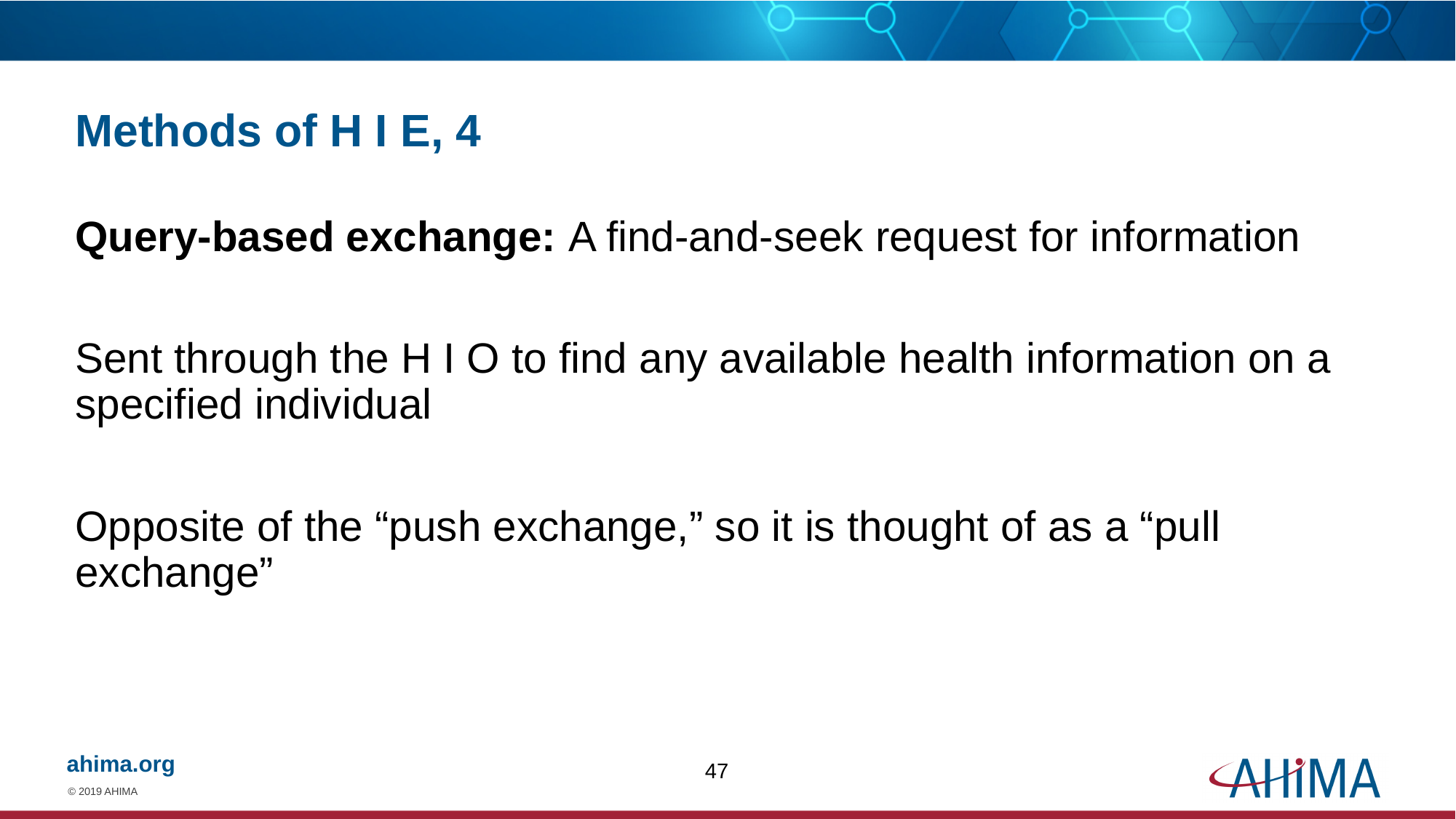

# Methods of H I E, 4
Query-based exchange: A find-and-seek request for information

Sent through the H I O to find any available health information on a specified individual

Opposite of the “push exchange,” so it is thought of as a “pull exchange”